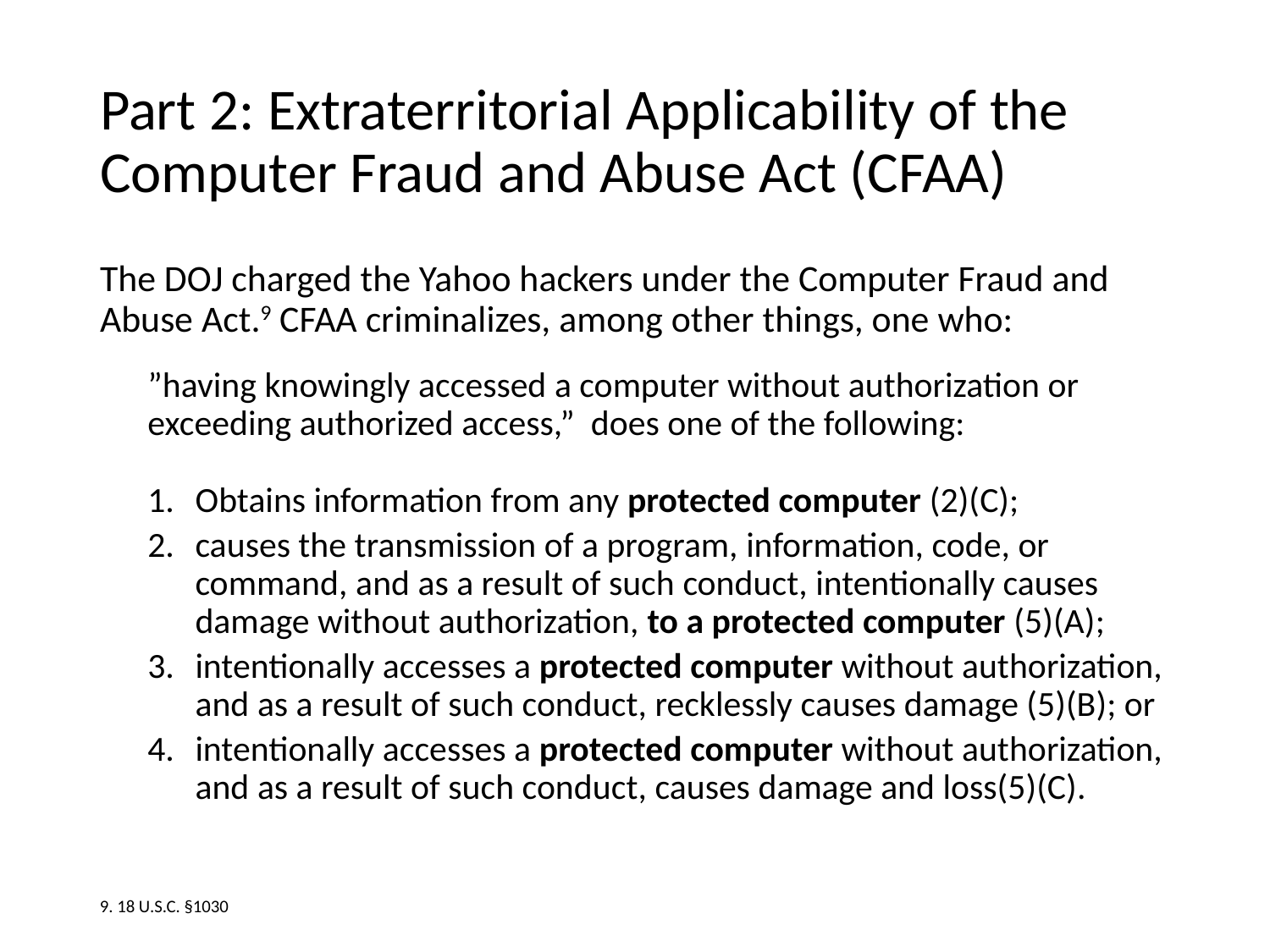

# Part 2: Extraterritorial Applicability of the Computer Fraud and Abuse Act (CFAA)
The DOJ charged the Yahoo hackers under the Computer Fraud and Abuse Act.9 CFAA criminalizes, among other things, one who:

”having knowingly accessed a computer without authorization or exceeding authorized access,”  does one of the following:

Obtains information from any protected computer (2)(C);
causes the transmission of a program, information, code, or command, and as a result of such conduct, intentionally causes damage without authorization, to a protected computer (5)(A);
intentionally accesses a protected computer without authorization, and as a result of such conduct, recklessly causes damage (5)(B); or
intentionally accesses a protected computer without authorization, and as a result of such conduct, causes damage and loss(5)(C).

9. 18 U.S.C. §1030